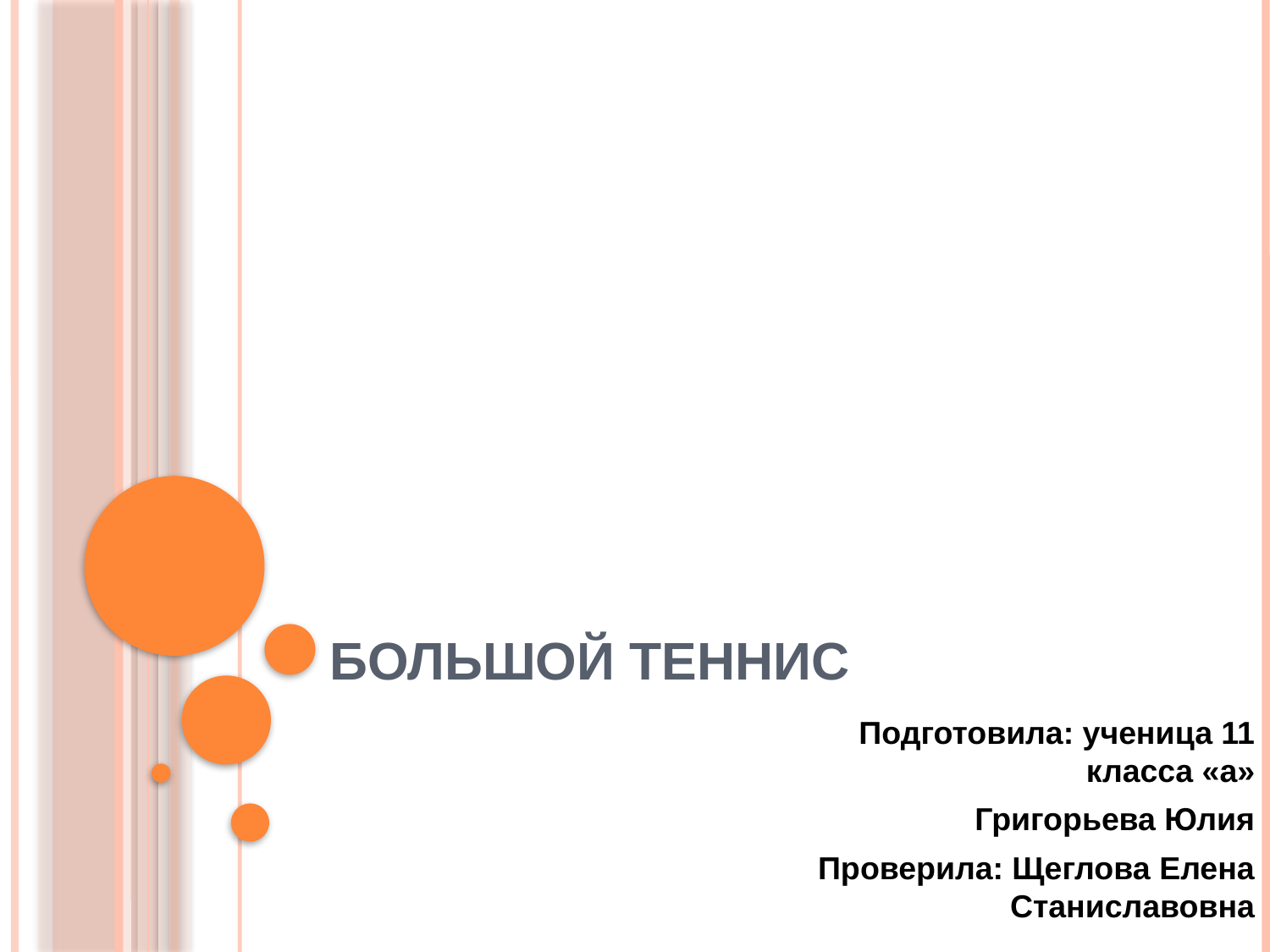

# Большой теннис
Подготовила: ученица 11 класса «а»
Григорьева Юлия
Проверила: Щеглова Елена Станиславовна